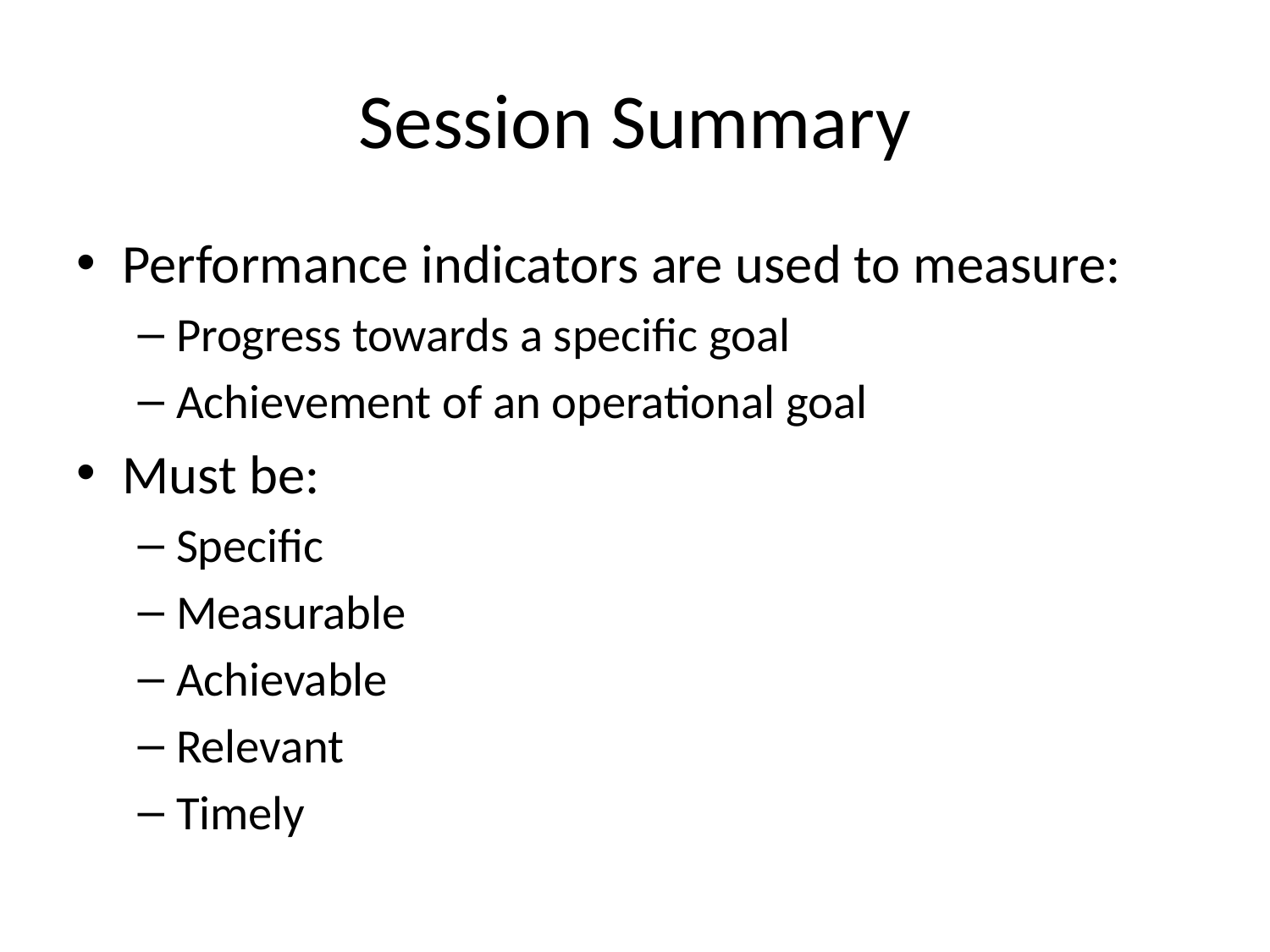

# Session Summary
Performance indicators are used to measure:
Progress towards a specific goal
Achievement of an operational goal
Must be:
Specific
Measurable
Achievable
Relevant
Timely